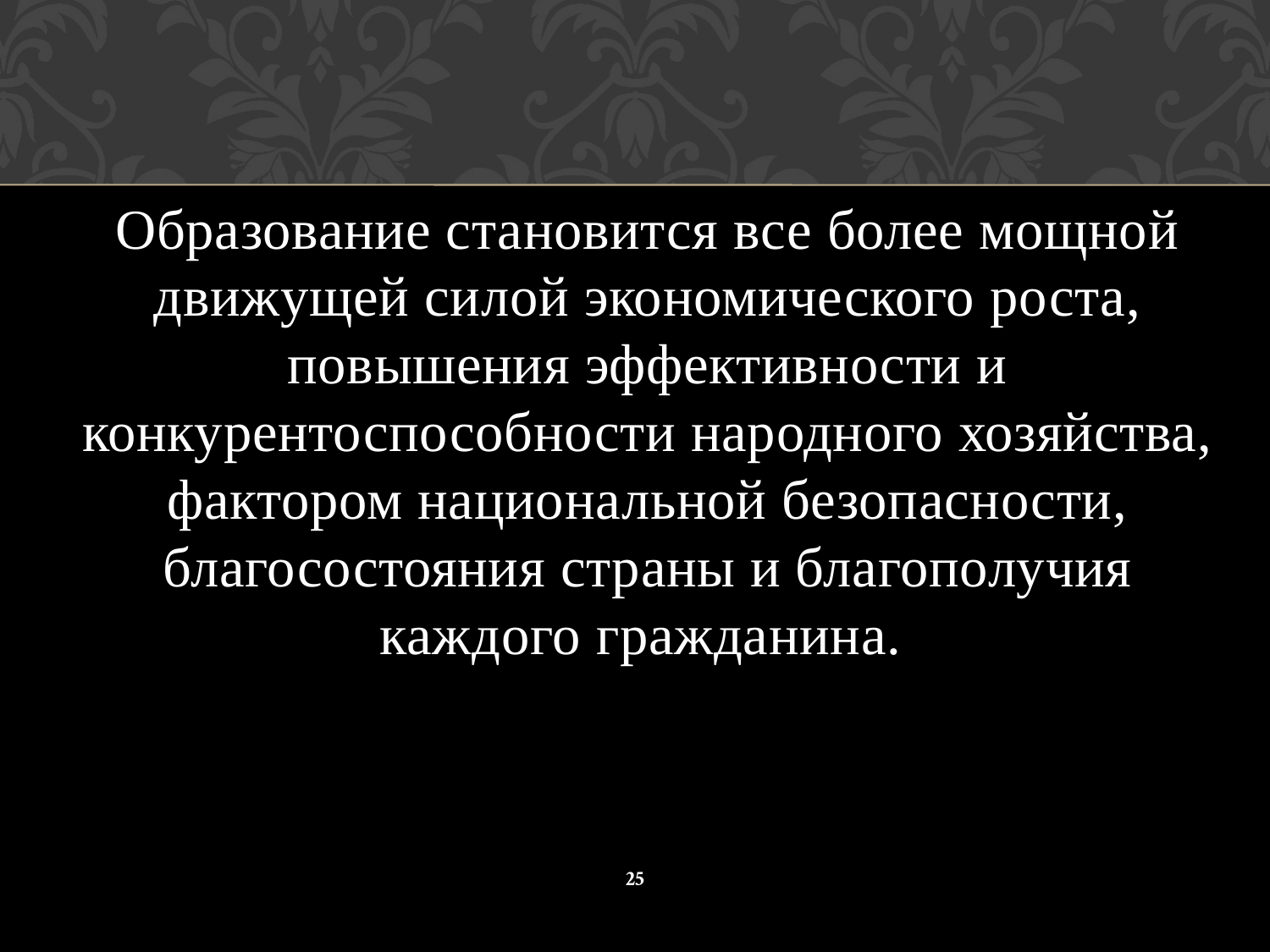

Образование становится все более мощной движущей силой экономического роста, повышения эффективности и конкурентоспособности народного хозяйства, фактором национальной безопасности, благосостояния страны и благополучия каждого гражданина.

25